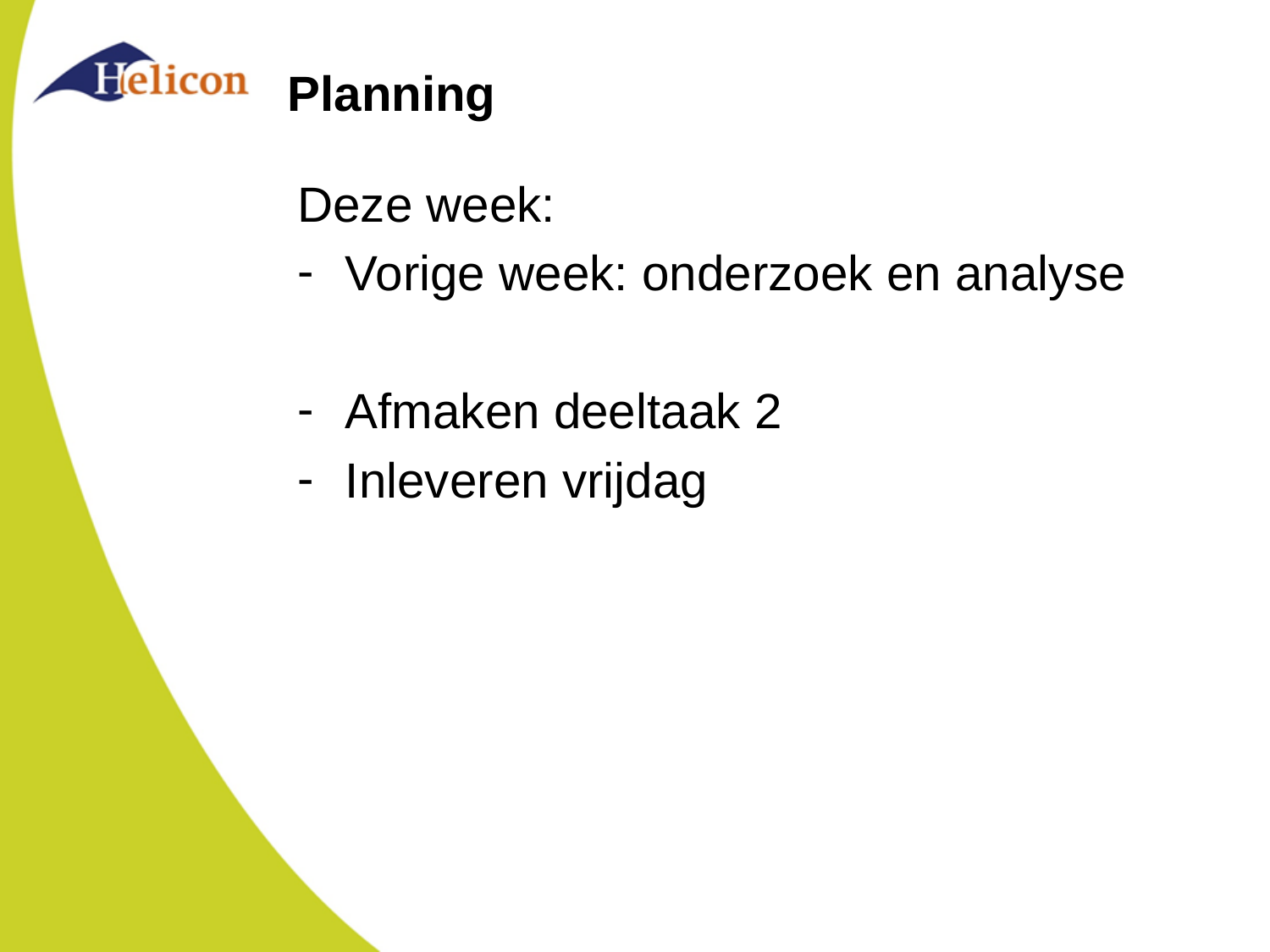

# Planning
Deze week:
Vorige week: onderzoek en analyse

Afmaken deeltaak 2
Inleveren vrijdag